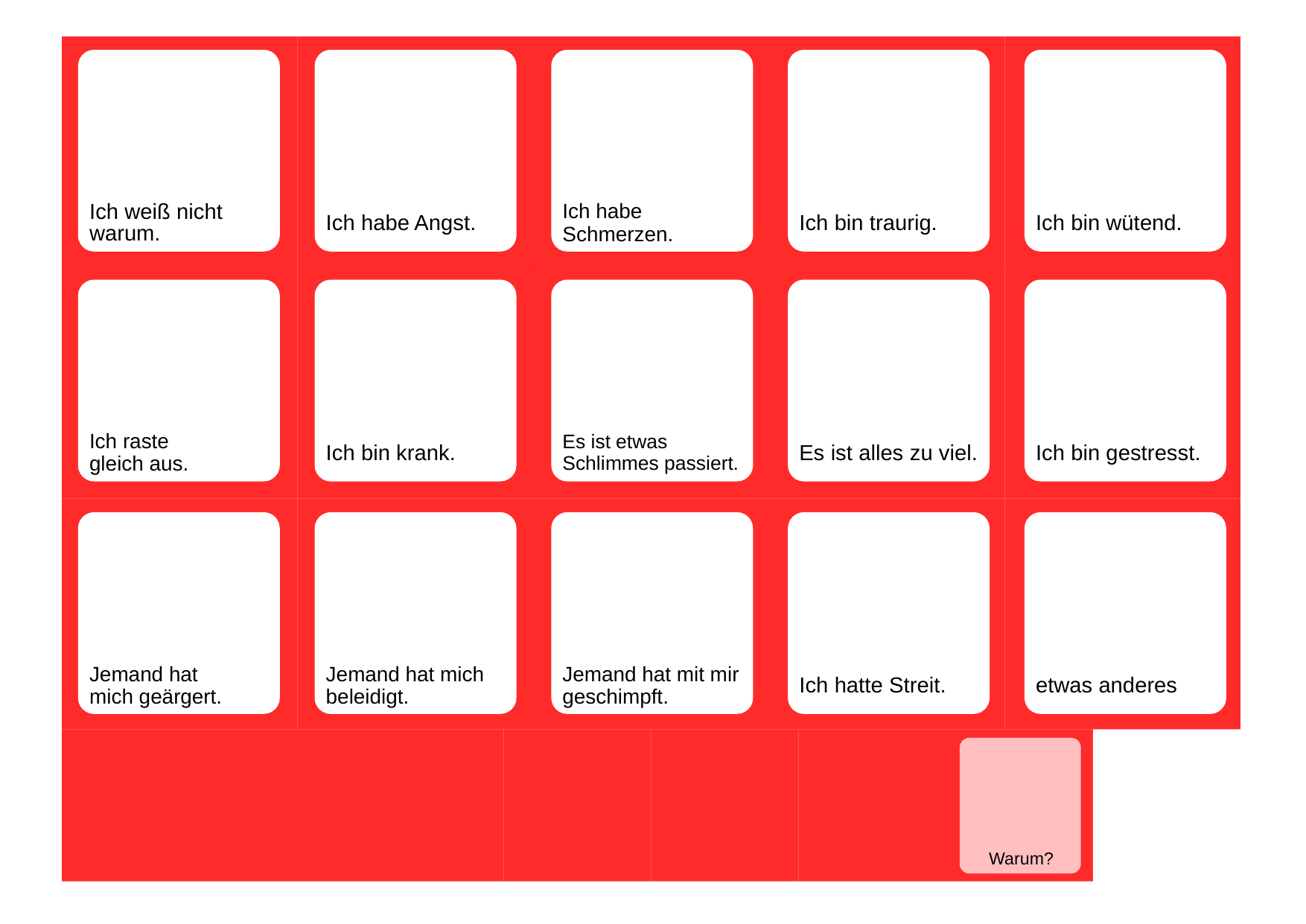

|  |  |  |  |  |  |  |  |  |  |  |  |
| --- | --- | --- | --- | --- | --- | --- | --- | --- | --- | --- | --- |
|  |  |  |  |  |  |  |  |  |  |  |  |
|  |  |  |  |  |  |  |  |  |  |  |  |
|  |  |  |  |  |  |  |  |  |  |  |  |

Ich weiß nicht warum.
Ich habe Angst.
Ich habe Schmerzen.
Ich bin traurig.
Ich bin wütend.

Ich raste
gleich aus.
Ich bin krank.
Es ist etwas Schlimmes passiert.
Es ist alles zu viel.
Ich bin gestresst.

Jemand hat
mich geärgert.
Jemand hat mich beleidigt.
Jemand hat mit mir geschimpft.
Ich hatte Streit.
etwas anderes

Warum?